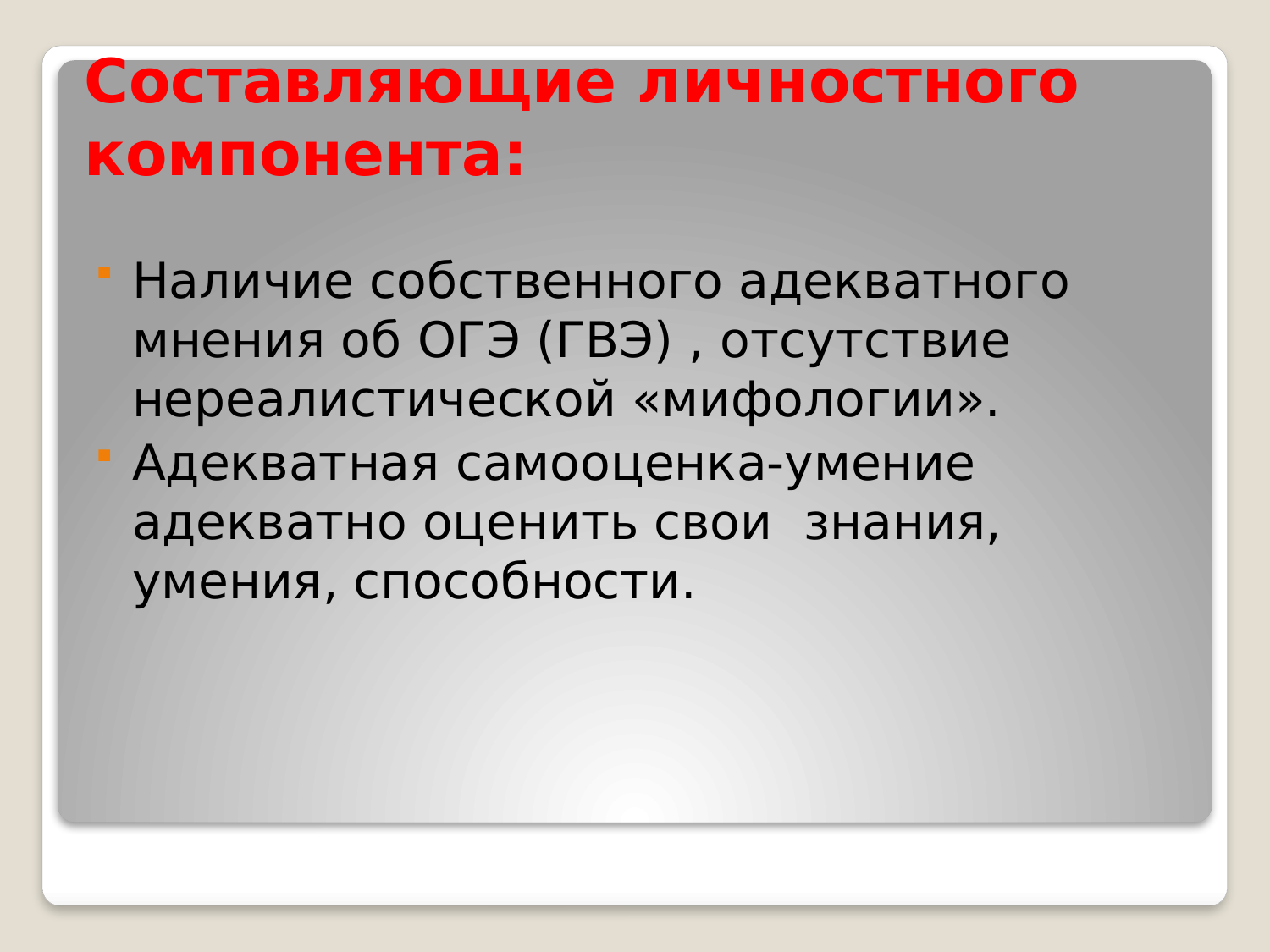

# Составляющие личностного компонента:
Наличие собственного адекватного мнения об ОГЭ (ГВЭ) , отсутствие нереалистической «мифологии».
Адекватная самооценка-умение адекватно оценить свои  знания, умения, способности.